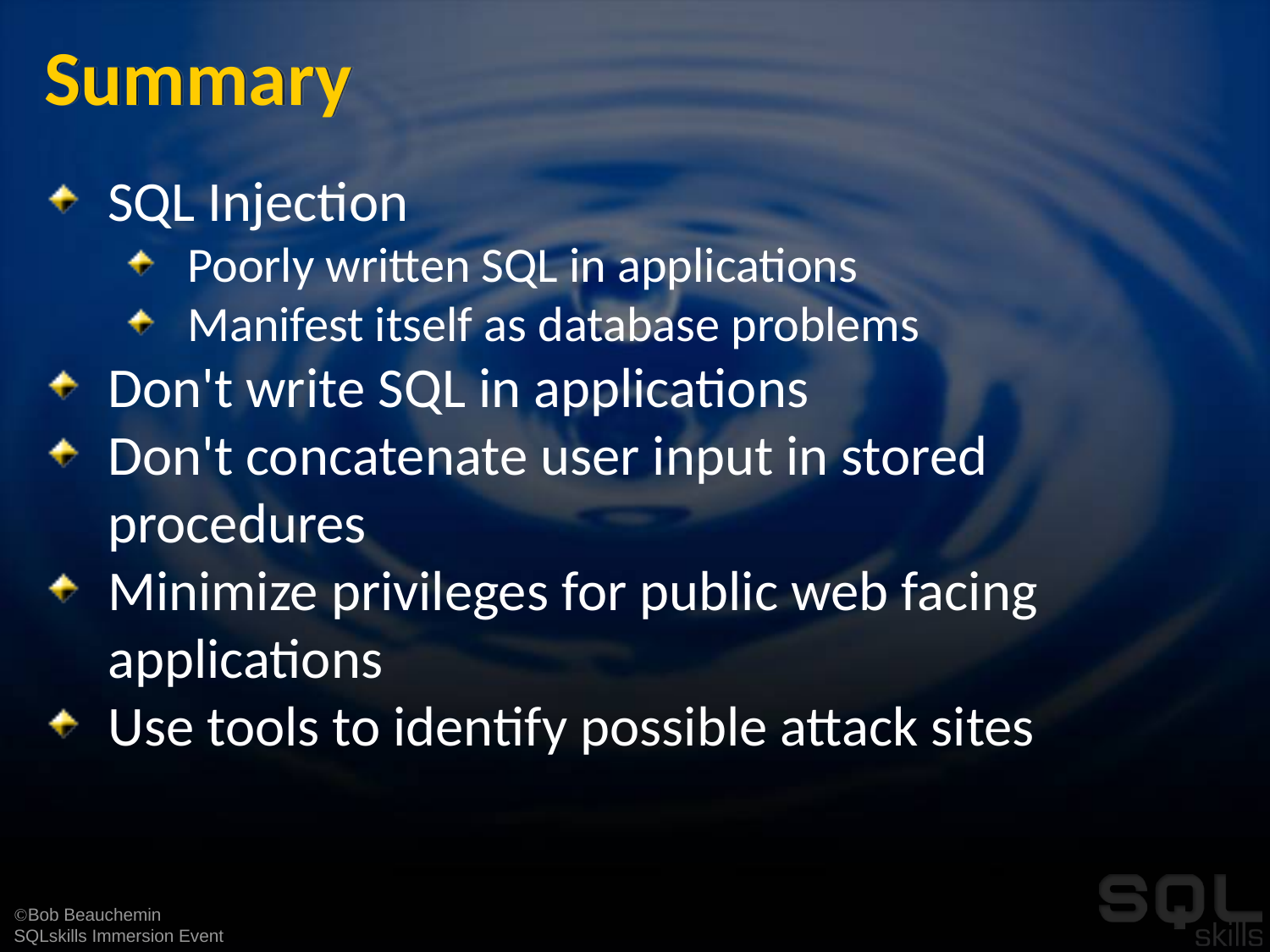

# Summary
SQL Injection
Poorly written SQL in applications
Manifest itself as database problems
Don't write SQL in applications
Don't concatenate user input in stored procedures
Minimize privileges for public web facing applications
Use tools to identify possible attack sites